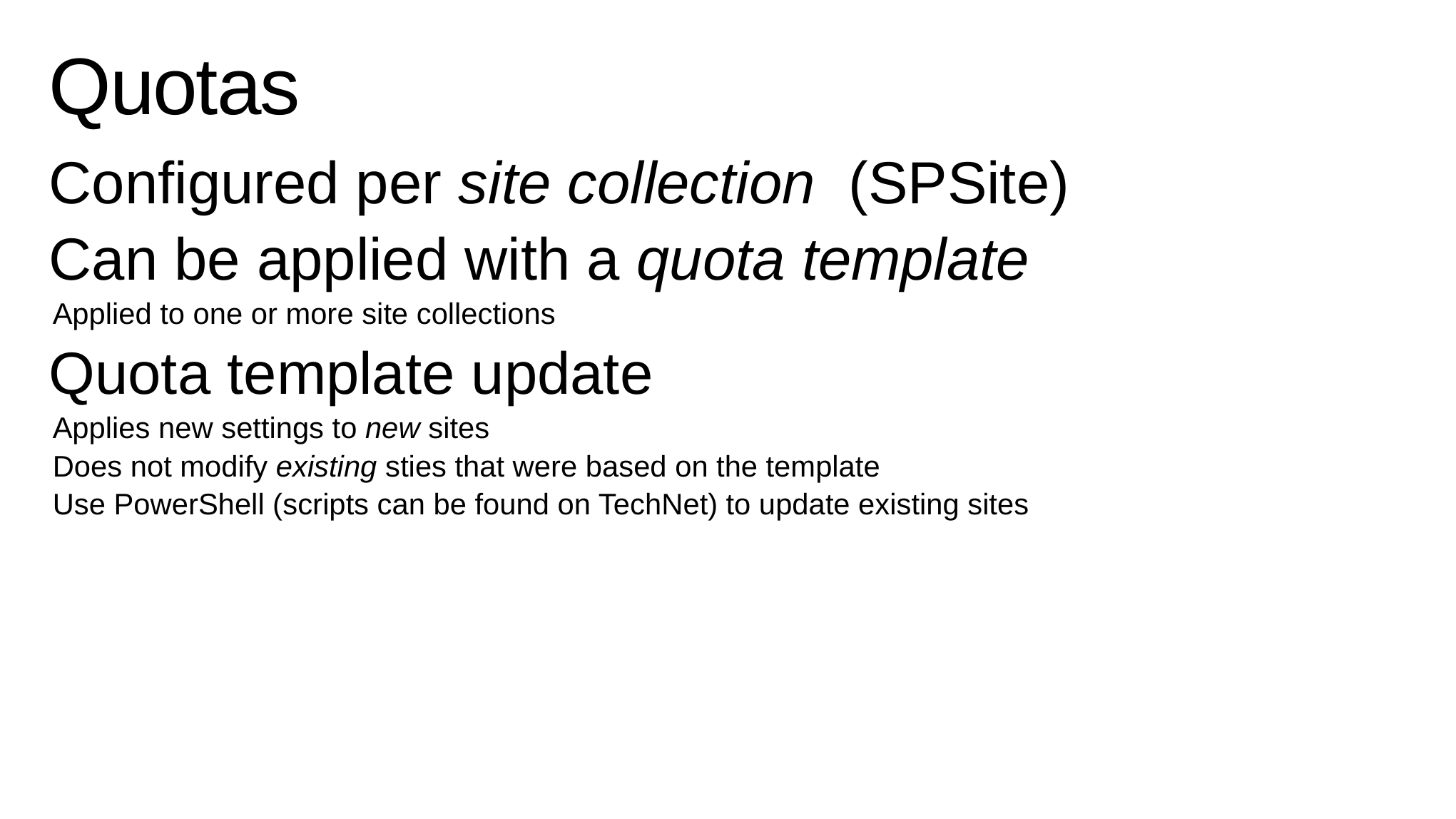

# Quotas
Configured per site collection  (SPSite)
Can be applied with a quota template
Applied to one or more site collections
Quota template update
Applies new settings to new sites
Does not modify existing sties that were based on the template
Use PowerShell (scripts can be found on TechNet) to update existing sites